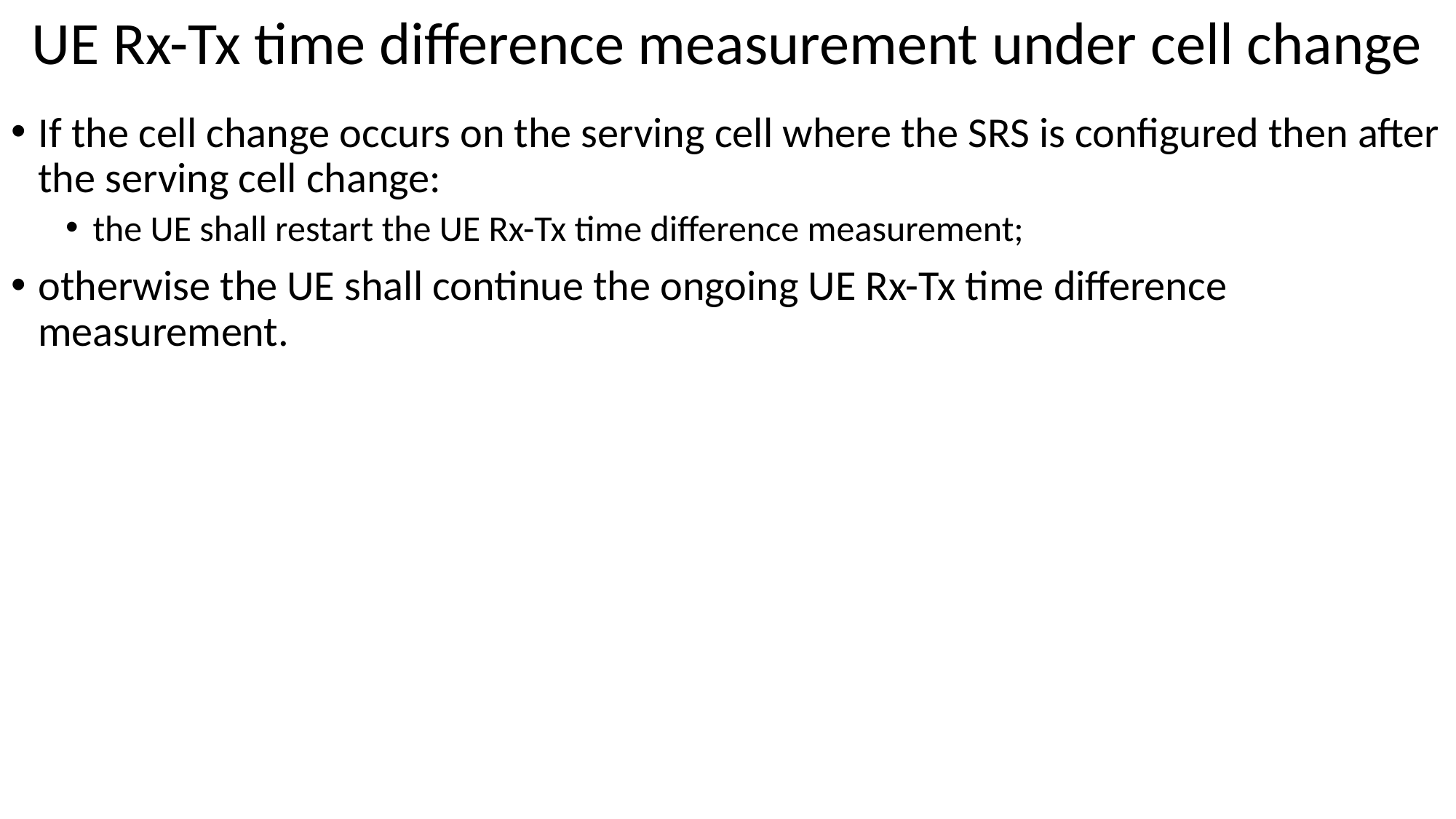

# UE Rx-Tx time difference measurement under cell change
If the cell change occurs on the serving cell where the SRS is configured then after the serving cell change:
the UE shall restart the UE Rx-Tx time difference measurement;
otherwise the UE shall continue the ongoing UE Rx-Tx time difference measurement.